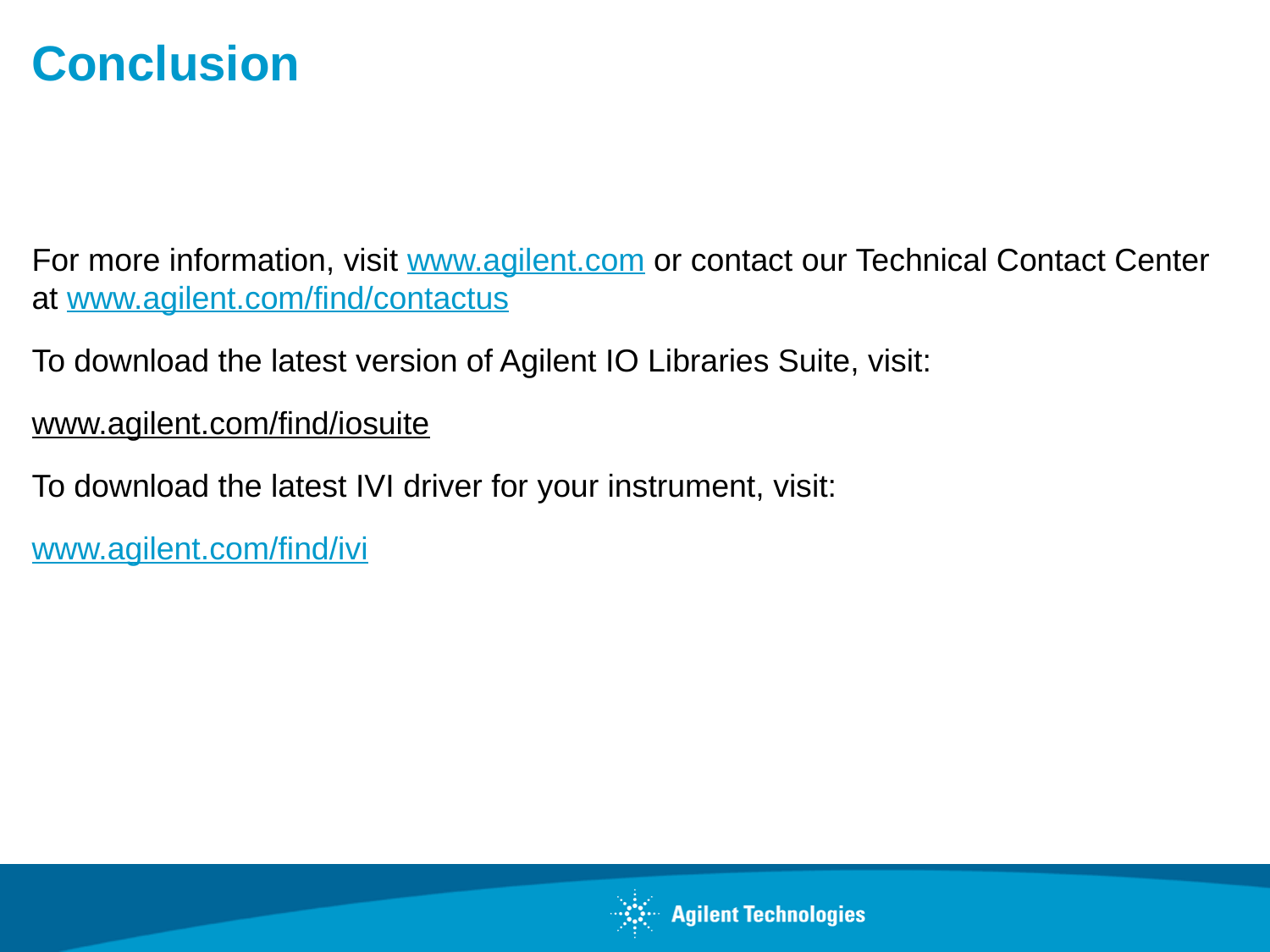

# Conclusion

For more information, visit www.agilent.com or contact our Technical Contact Center at www.agilent.com/find/contactus
To download the latest version of Agilent IO Libraries Suite, visit:
www.agilent.com/find/iosuite
To download the latest IVI driver for your instrument, visit:
www.agilent.com/find/ivi